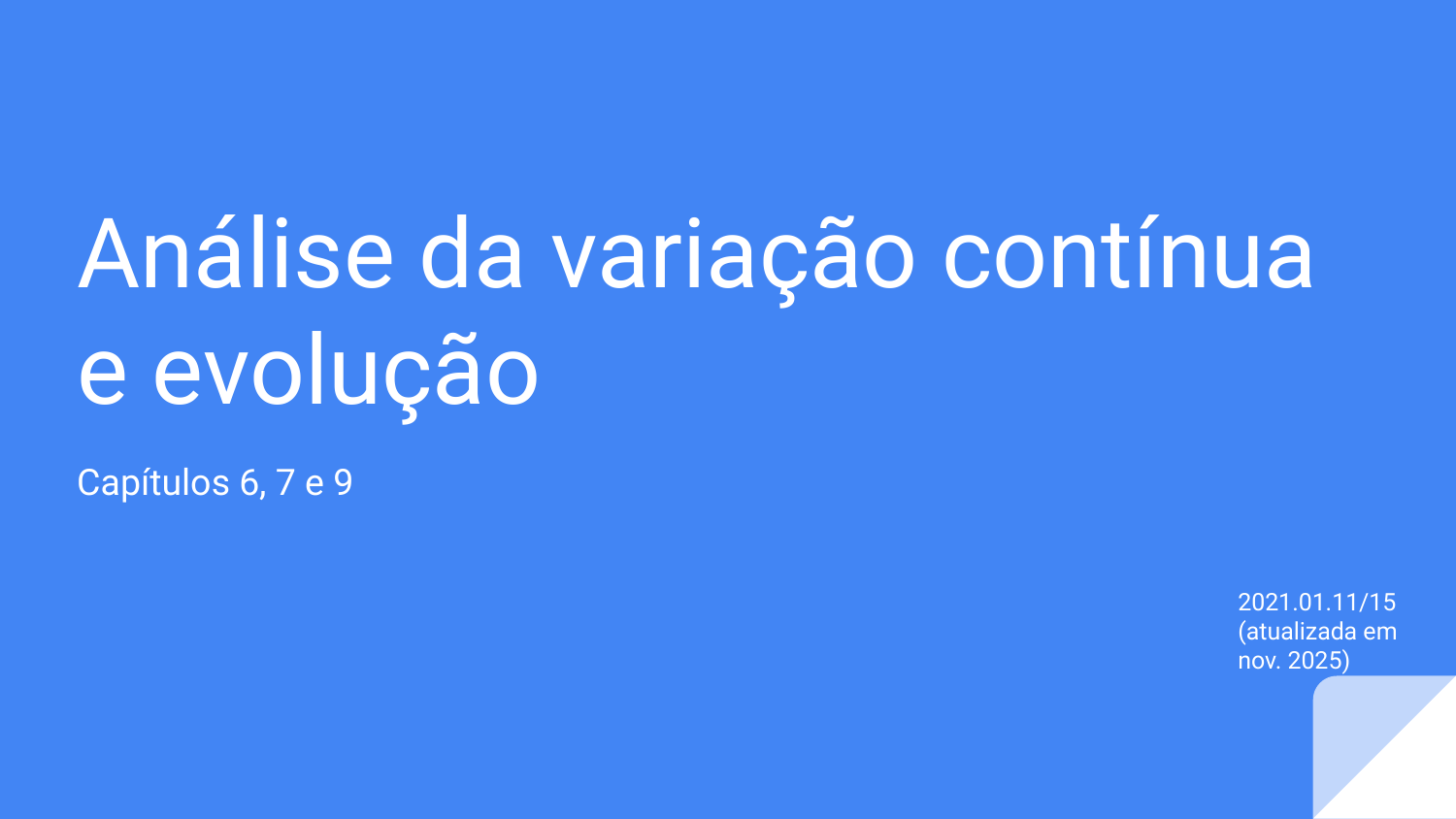

# Análise da variação contínua e evolução
Capítulos 6, 7 e 9
2021.01.11/15
(atualizada em nov. 2025)